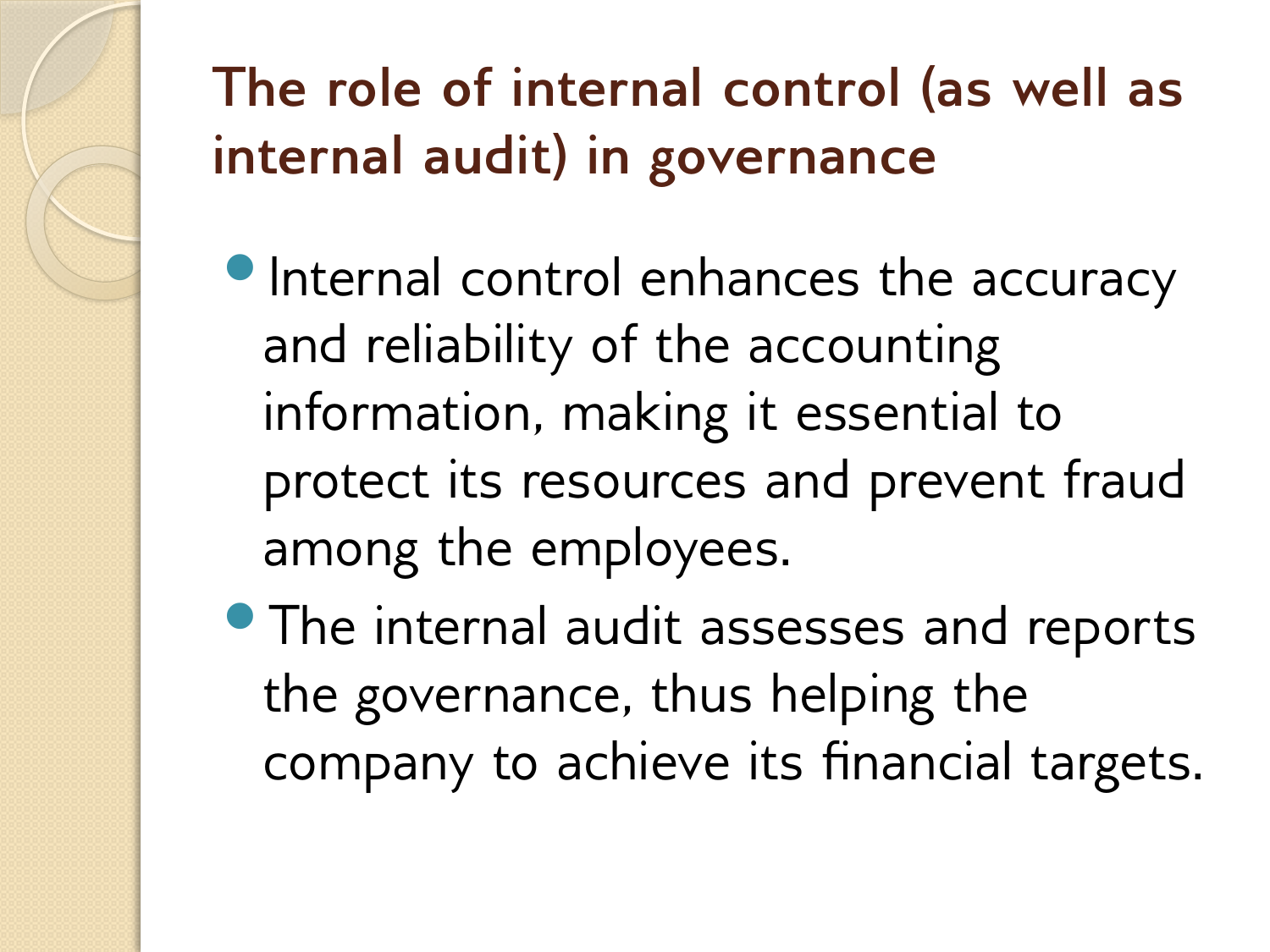

# The role of internal control (as well as internal audit) in governance
Internal control enhances the accuracy and reliability of the accounting information, making it essential to protect its resources and prevent fraud among the employees.
The internal audit assesses and reports the governance, thus helping the company to achieve its financial targets.